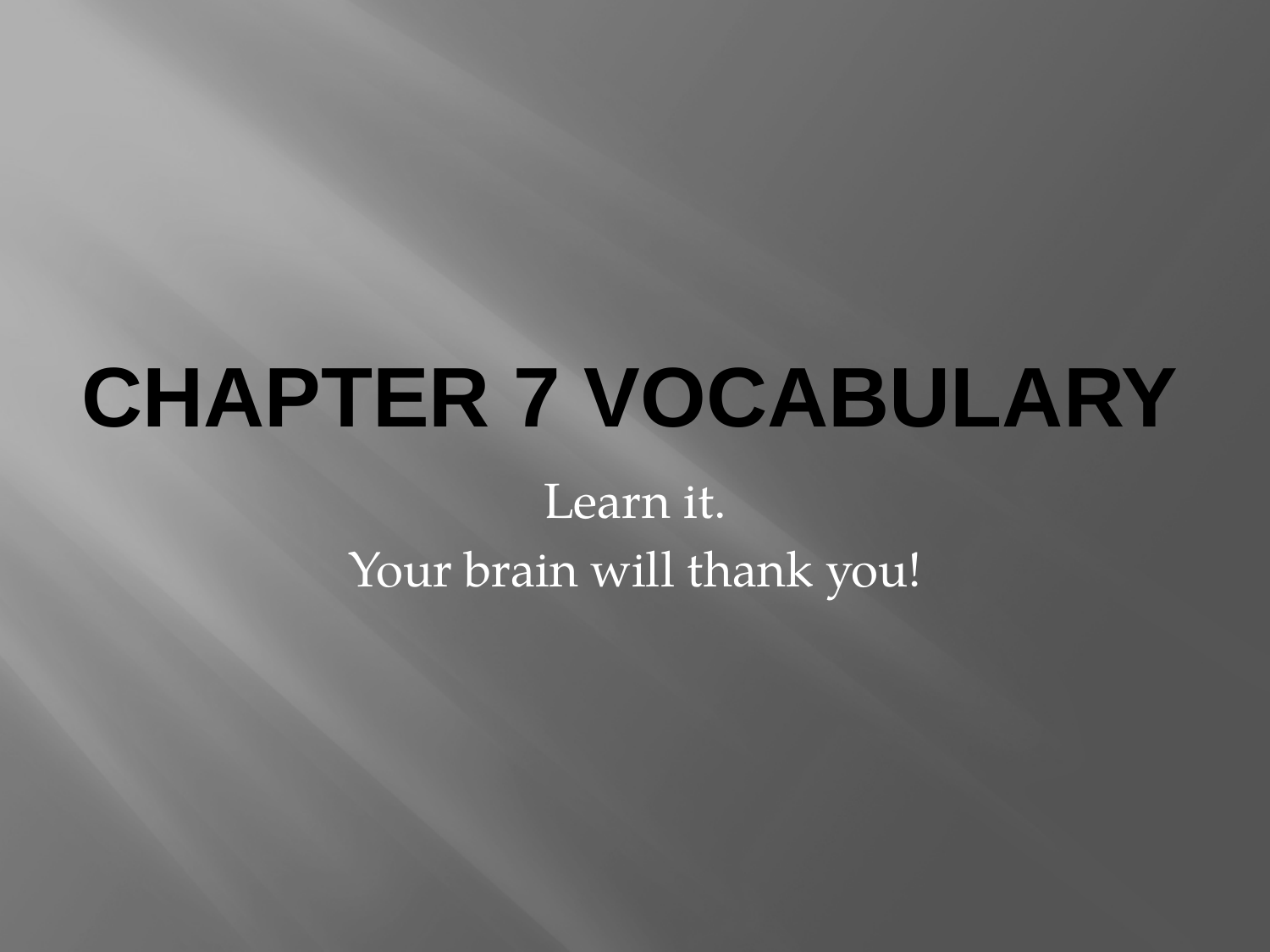

# Chapter 7 Vocabulary
Learn it.
Your brain will thank you!